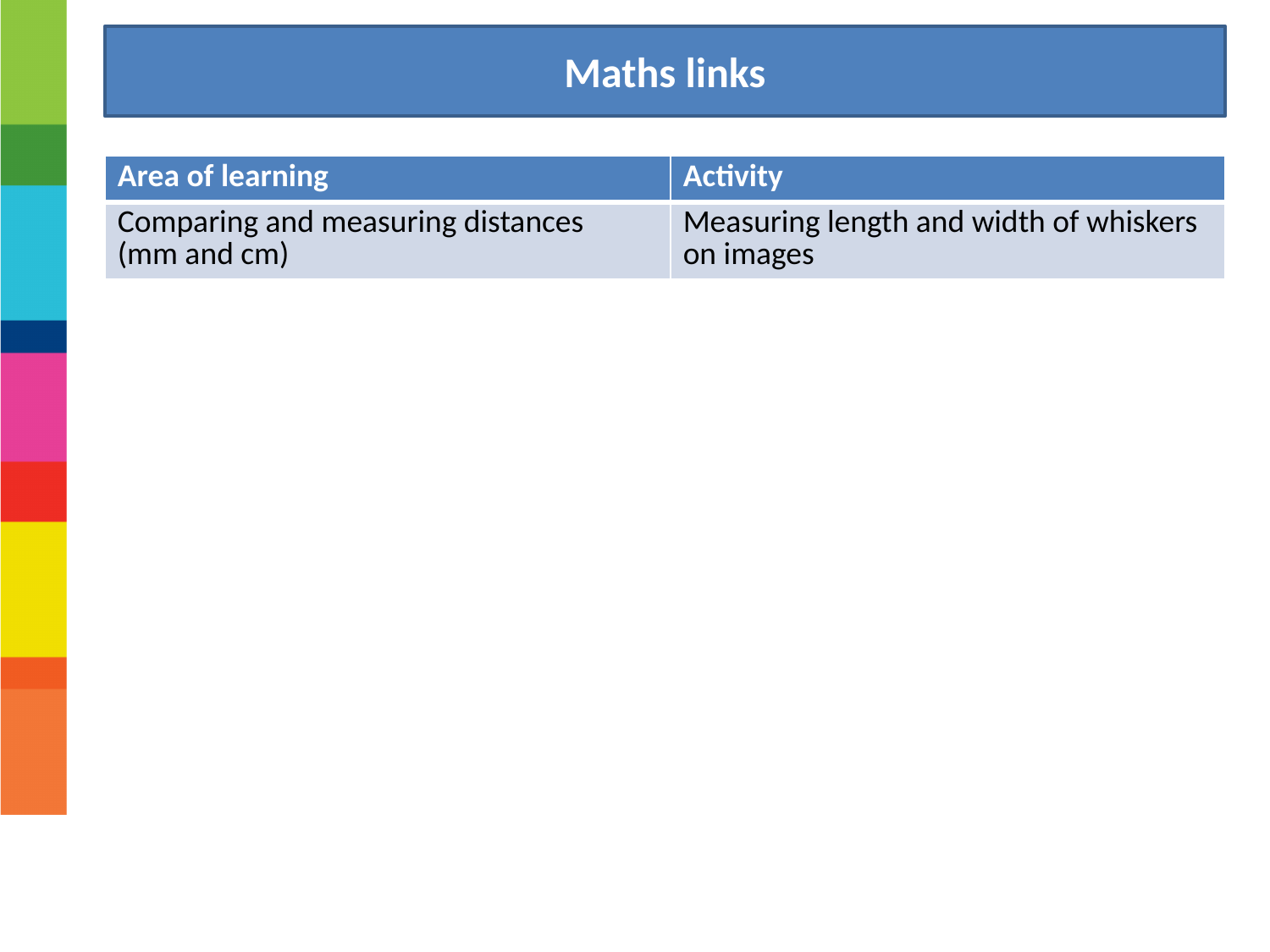

Maths links
| Area of learning | Activity |
| --- | --- |
| Comparing and measuring distances (mm and cm) | Measuring length and width of whiskers on images |